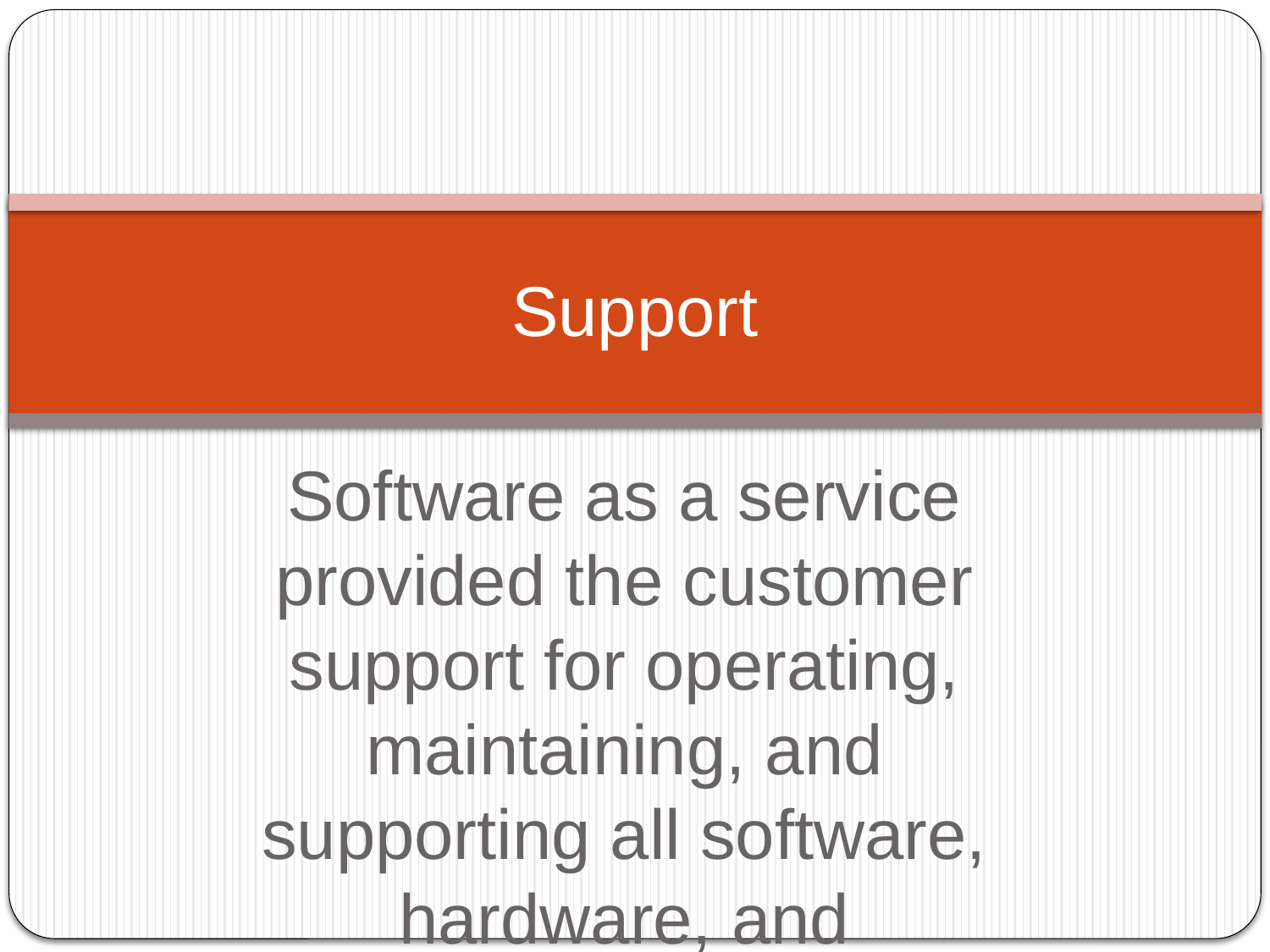

# Support
Software as a service provided the customer support for operating, maintaining, and supporting all software, hardware, and communications technology